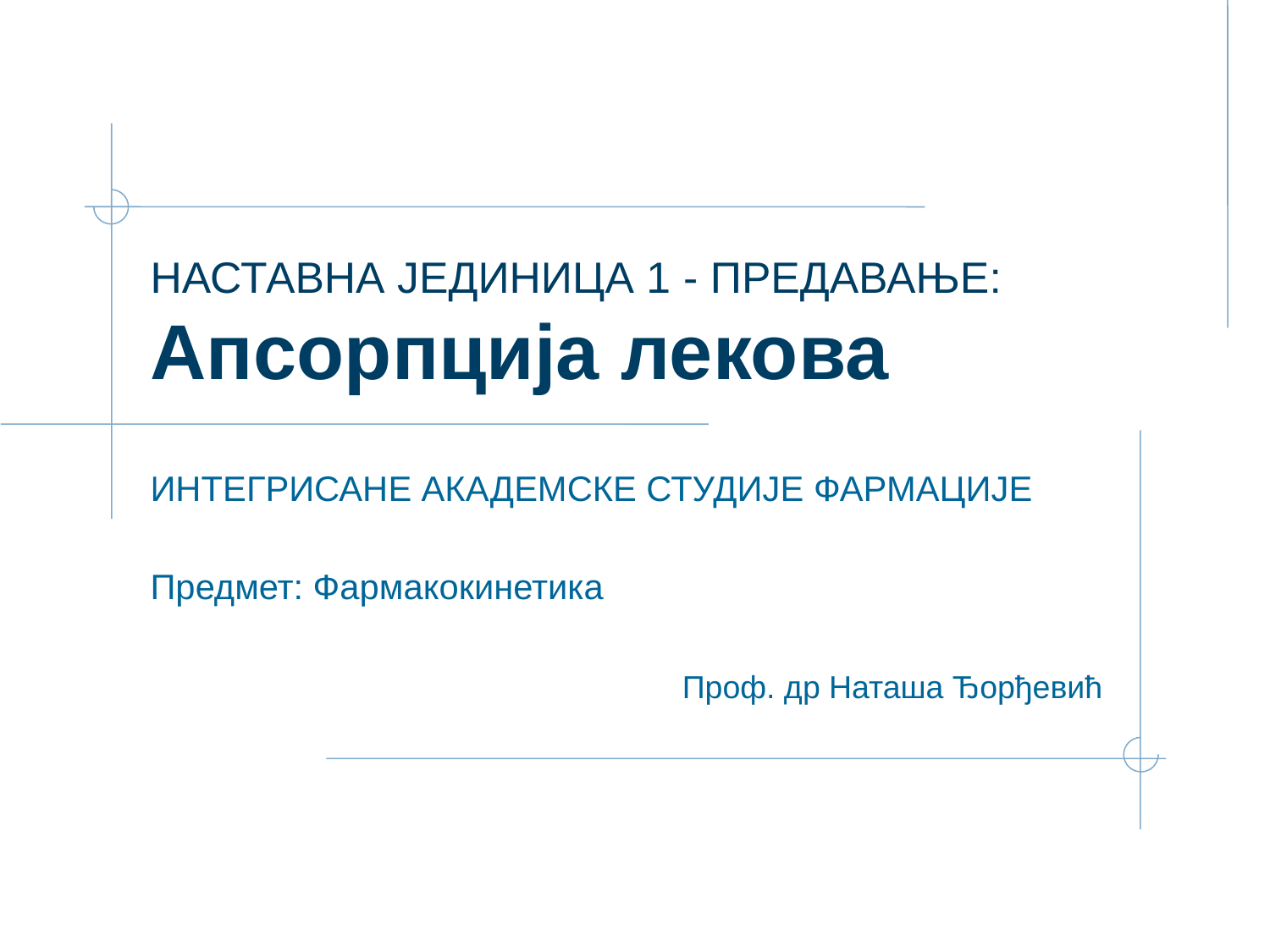

# НАСТАВНА ЈЕДИНИЦА 1 - ПРЕДАВАЊЕ: Апсорпција лекова
ИНТЕГРИСАНЕ АКАДЕМСКЕ СТУДИЈЕ ФАРМАЦИЈЕ

Предмет: Фармакокинетика

Проф. др Наташа Ђорђевић